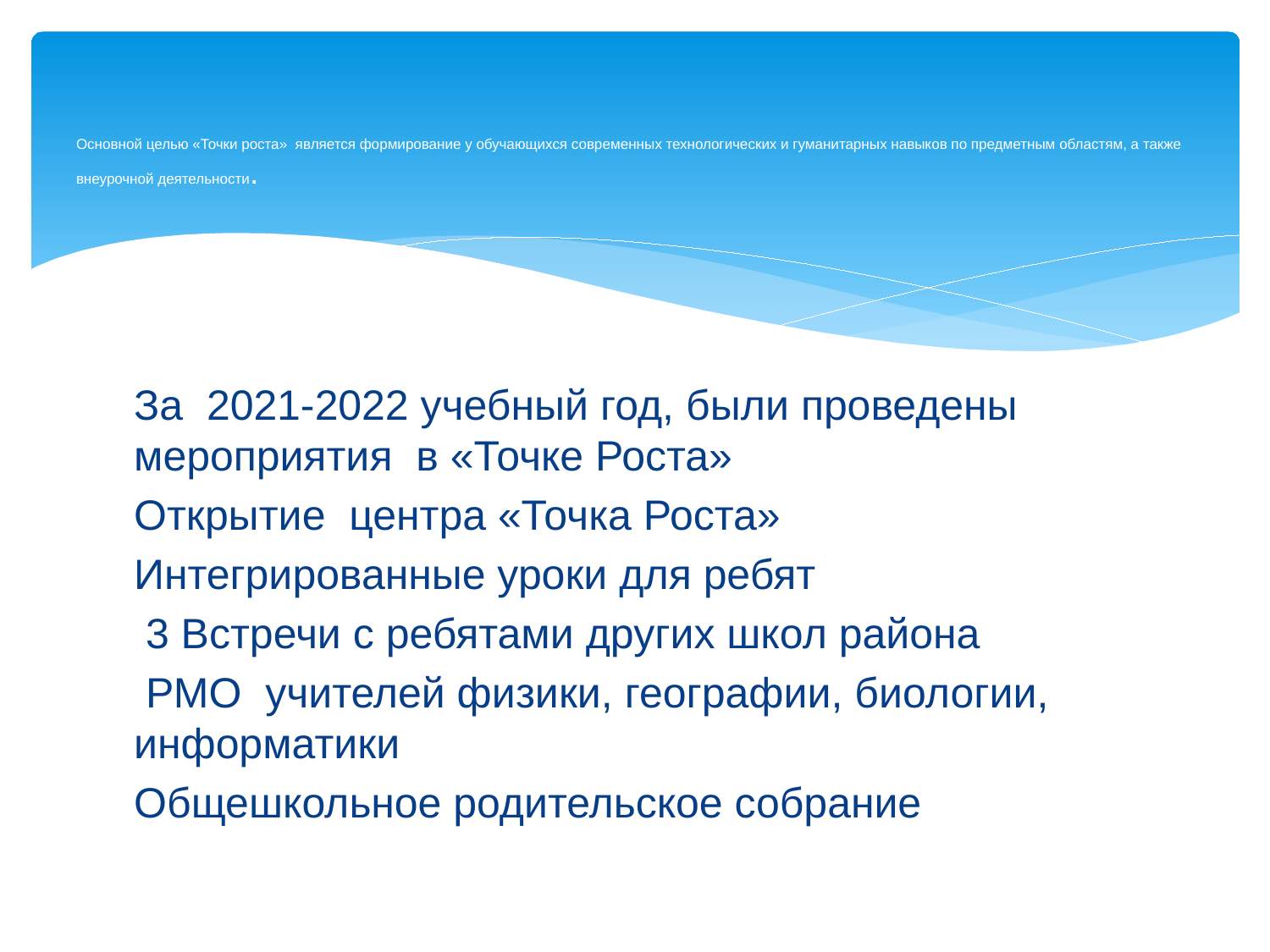

# Основной целью «Точки роста»  является формирование у обучающихся современных технологических и гуманитарных навыков по предметным областям, а также внеурочной деятельности.
За  2021-2022 учебный год, были проведены мероприятия  в «Точке Роста»
Открытие  центра «Точка Роста»
Интегрированные уроки для ребят
 3 Встречи с ребятами других школ района
 РМО  учителей физики, географии, биологии, информатики
Общешкольное родительское собрание